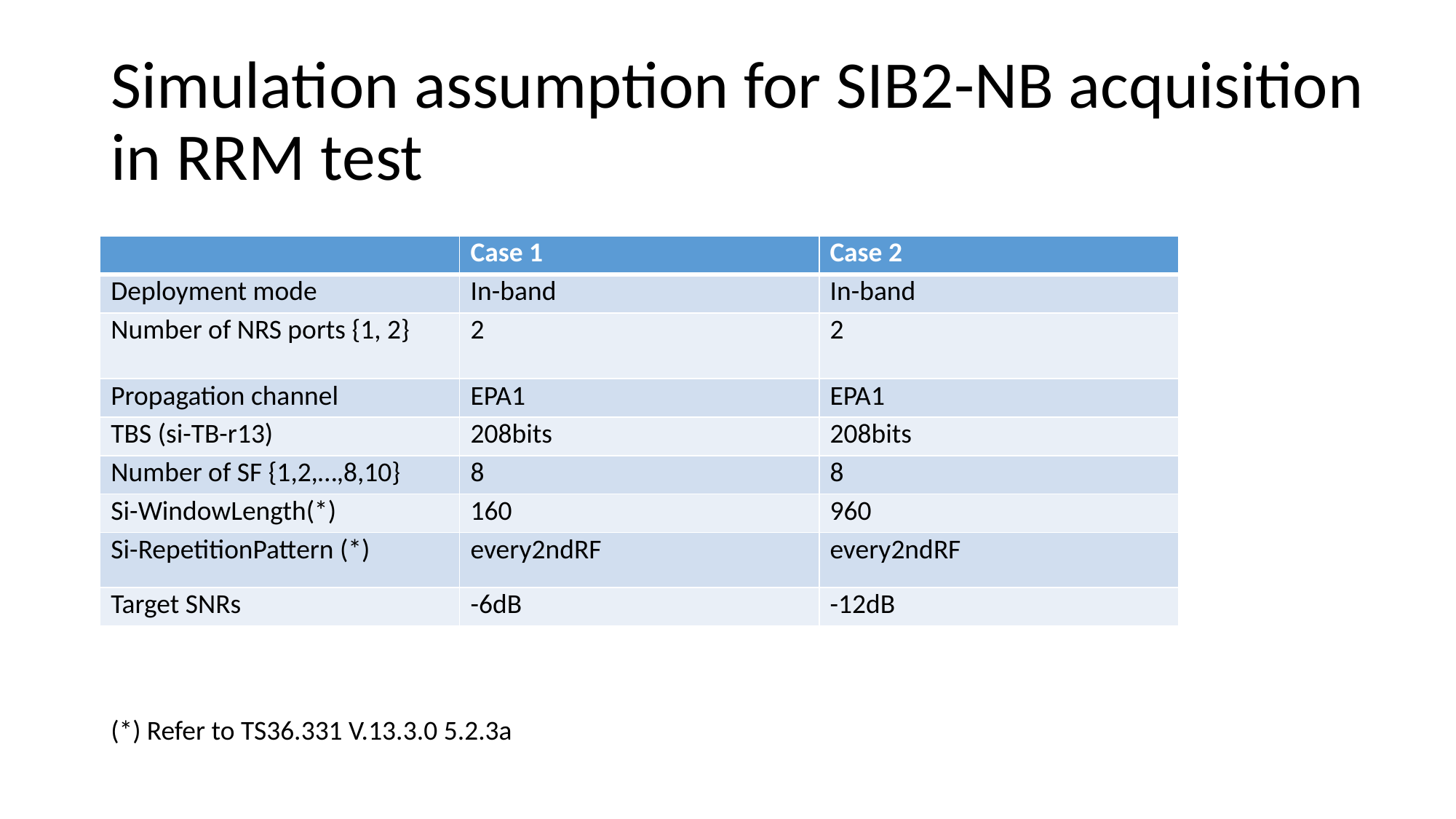

# Simulation assumption for SIB2-NB acquisition in RRM test
|  | Case 1 | Case 2 |
| --- | --- | --- |
| Deployment mode | In-band | In-band |
| Number of NRS ports {1, 2} | 2 | 2 |
| Propagation channel | EPA1 | EPA1 |
| TBS (si-TB-r13) | 208bits | 208bits |
| Number of SF {1,2,…,8,10} | 8 | 8 |
| Si-WindowLength(\*) | 160 | 960 |
| Si-RepetitionPattern (\*) | every2ndRF | every2ndRF |
| Target SNRs | -6dB | -12dB |
(*) Refer to TS36.331 V.13.3.0 5.2.3a